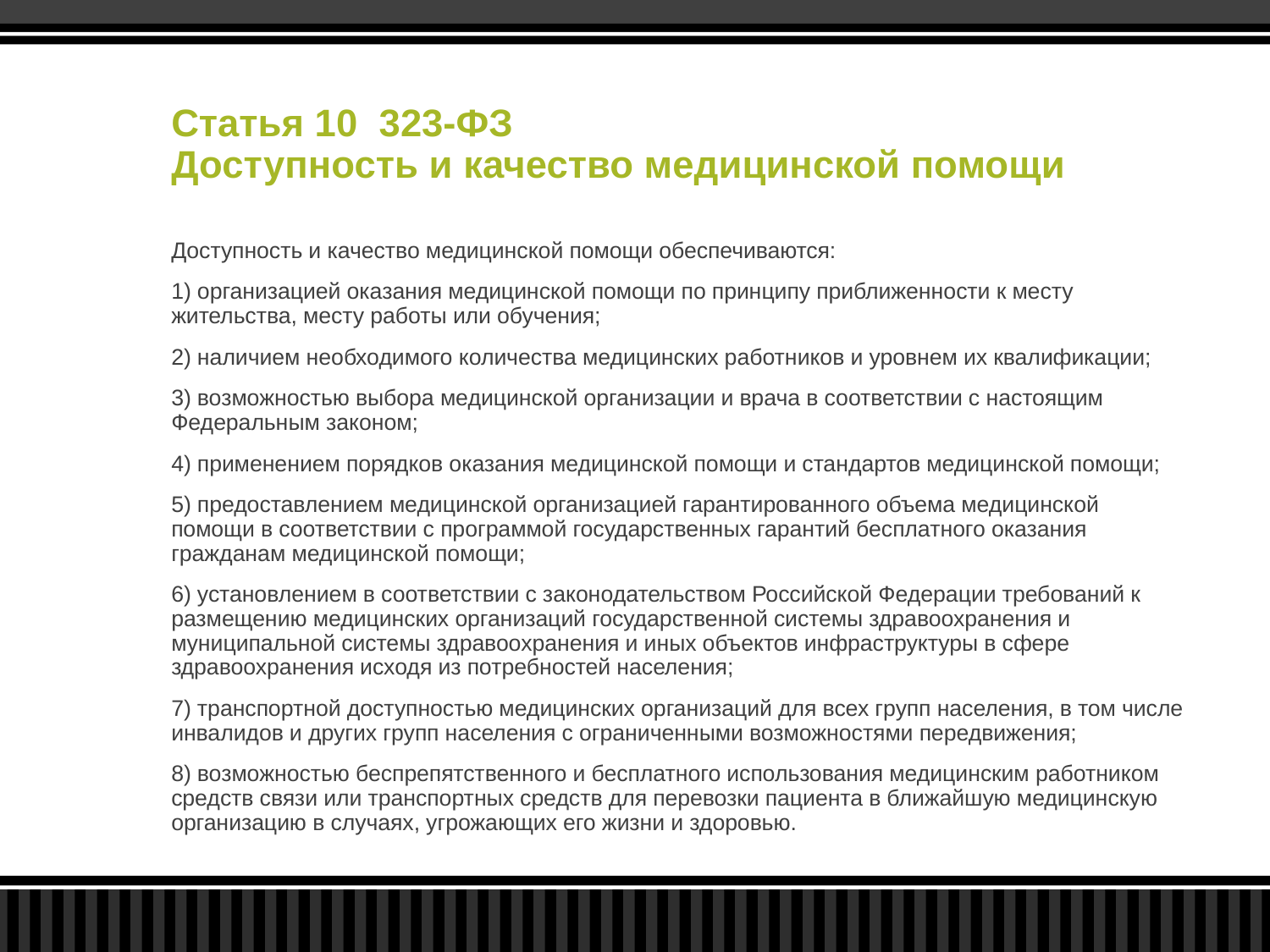

# Статья 10  323-ФЗ Доступность и качество медицинской помощи
Доступность и качество медицинской помощи обеспечиваются:
1) организацией оказания медицинской помощи по принципу приближенности к месту жительства, месту работы или обучения;
2) наличием необходимого количества медицинских работников и уровнем их квалификации;
3) возможностью выбора медицинской организации и врача в соответствии с настоящим Федеральным законом;
4) применением порядков оказания медицинской помощи и стандартов медицинской помощи;
5) предоставлением медицинской организацией гарантированного объема медицинской помощи в соответствии с программой государственных гарантий бесплатного оказания гражданам медицинской помощи;
6) установлением в соответствии с законодательством Российской Федерации требований к размещению медицинских организаций государственной системы здравоохранения и муниципальной системы здравоохранения и иных объектов инфраструктуры в сфере здравоохранения исходя из потребностей населения;
7) транспортной доступностью медицинских организаций для всех групп населения, в том числе инвалидов и других групп населения с ограниченными возможностями передвижения;
8) возможностью беспрепятственного и бесплатного использования медицинским работником средств связи или транспортных средств для перевозки пациента в ближайшую медицинскую организацию в случаях, угрожающих его жизни и здоровью.